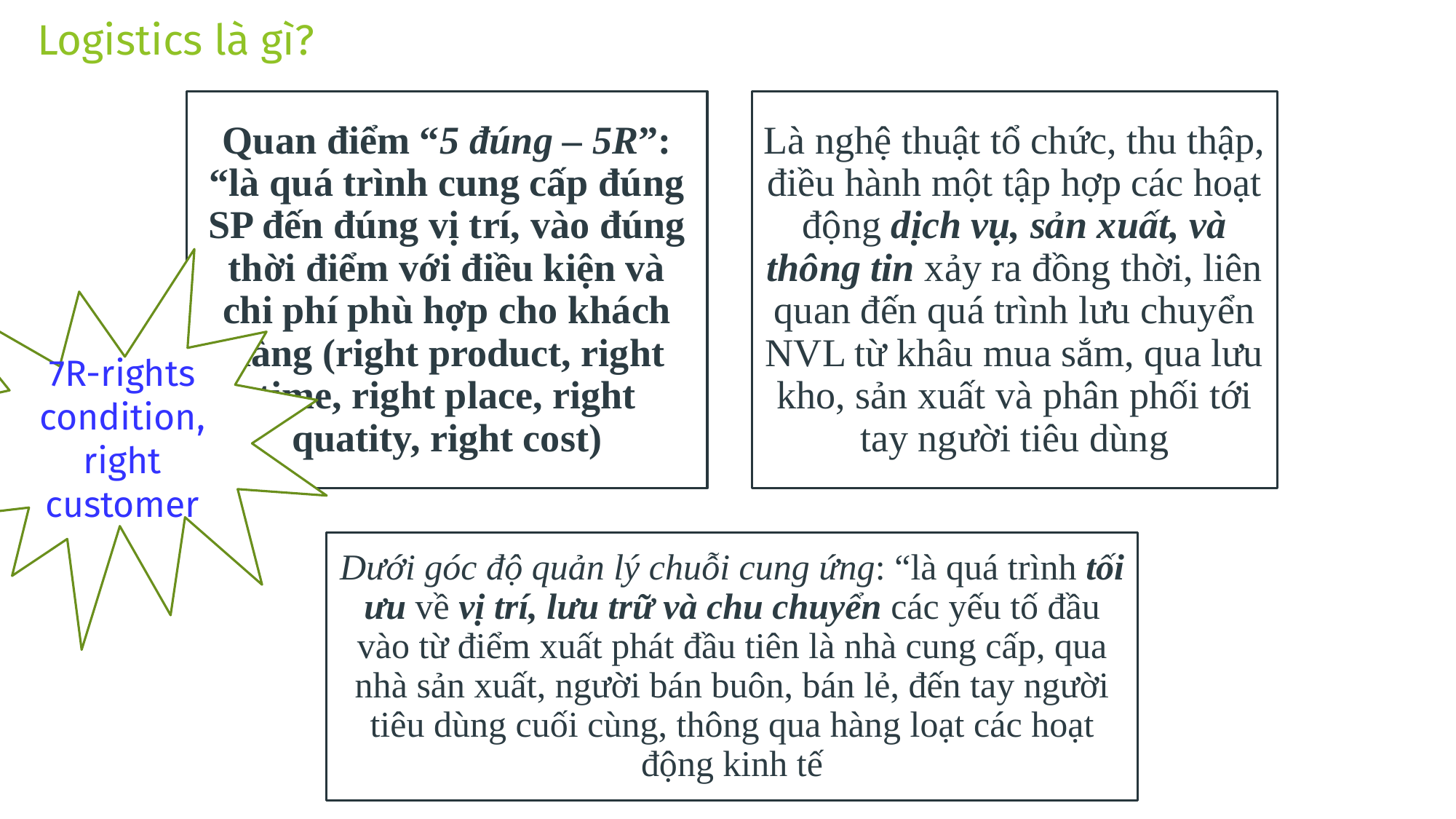

# Logistics là gì?
Quan điểm “5 đúng – 5R”: “là quá trình cung cấp đúng SP đến đúng vị trí, vào đúng thời điểm với điều kiện và chi phí phù hợp cho khách hàng (right product, right time, right place, right quatity, right cost)
Là nghệ thuật tổ chức, thu thập, điều hành một tập hợp các hoạt động dịch vụ, sản xuất, và thông tin xảy ra đồng thời, liên quan đến quá trình lưu chuyển NVL từ khâu mua sắm, qua lưu kho, sản xuất và phân phối tới tay người tiêu dùng
Dưới góc độ quản lý chuỗi cung ứng: “là quá trình tối ưu về vị trí, lưu trữ và chu chuyển các yếu tố đầu vào từ điểm xuất phát đầu tiên là nhà cung cấp, qua nhà sản xuất, người bán buôn, bán lẻ, đến tay người tiêu dùng cuối cùng, thông qua hàng loạt các hoạt động kinh tế
7R-rights condition, right customer